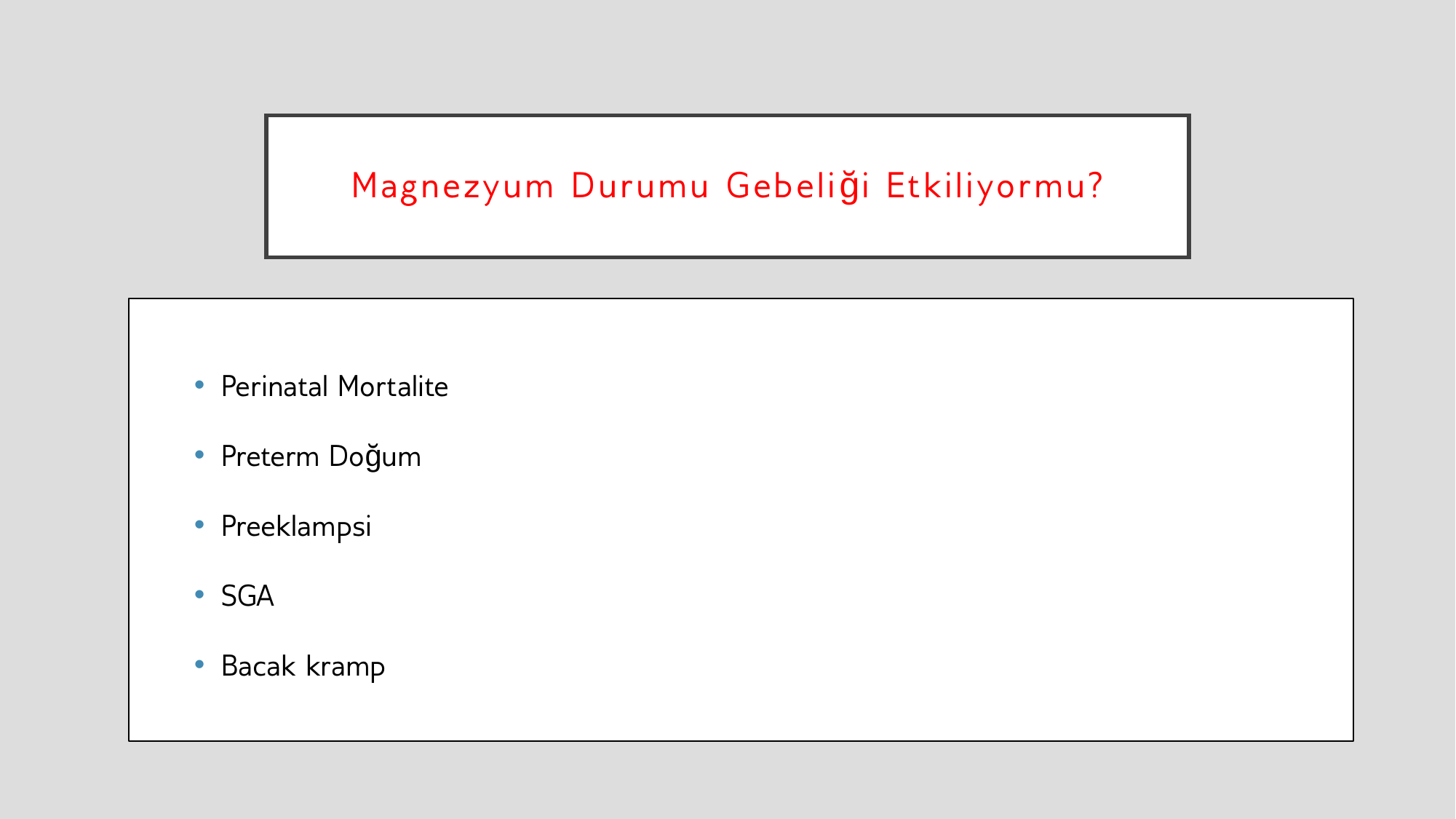

# Magnezyum Durumu Gebeliği Etkiliyormu?

Perinatal Mortalite
Preterm Doğum
Preeklampsi
SGA
Bacak kramp